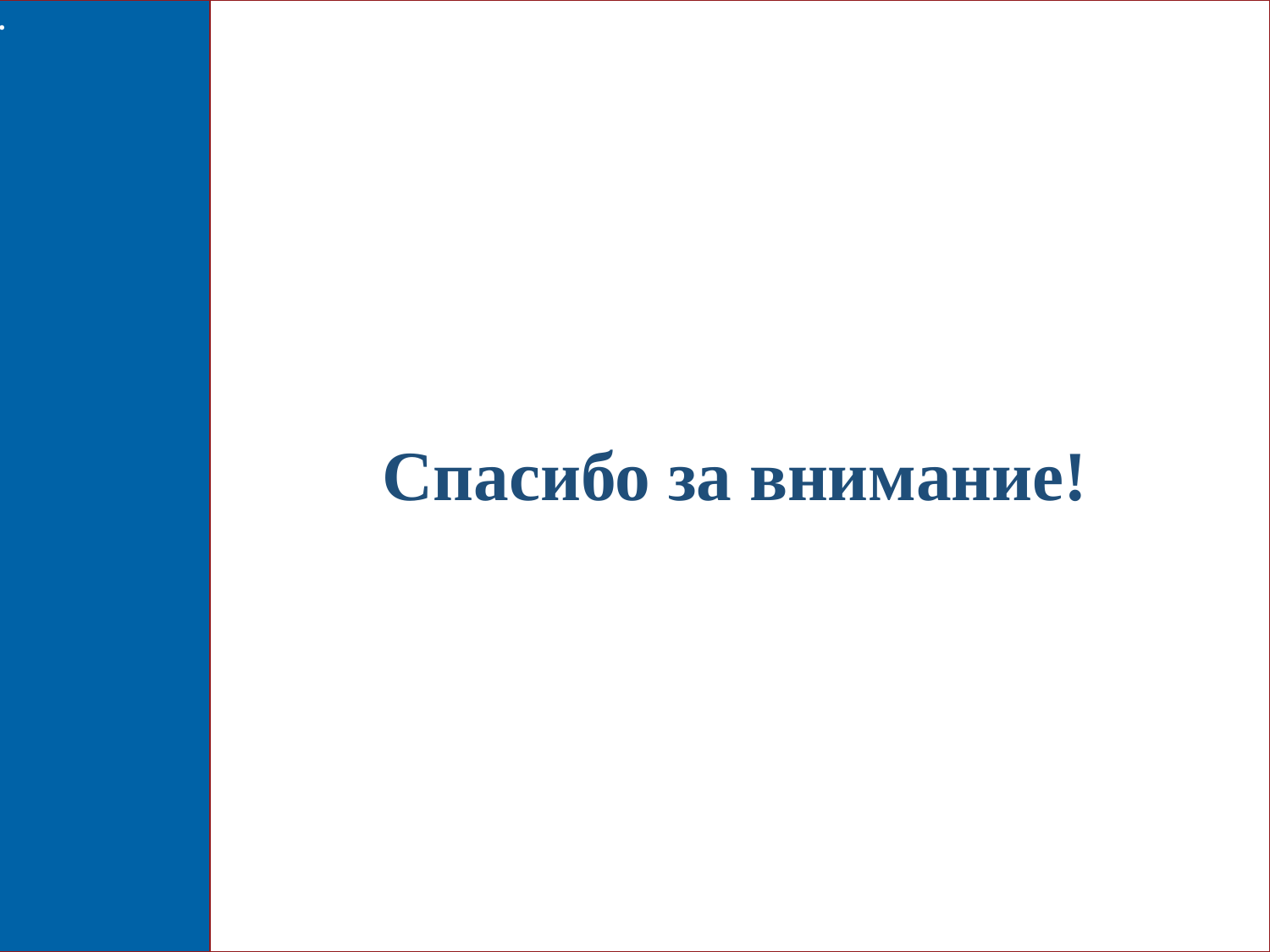

| . |  |
| --- | --- |

Спасибо за внимание!